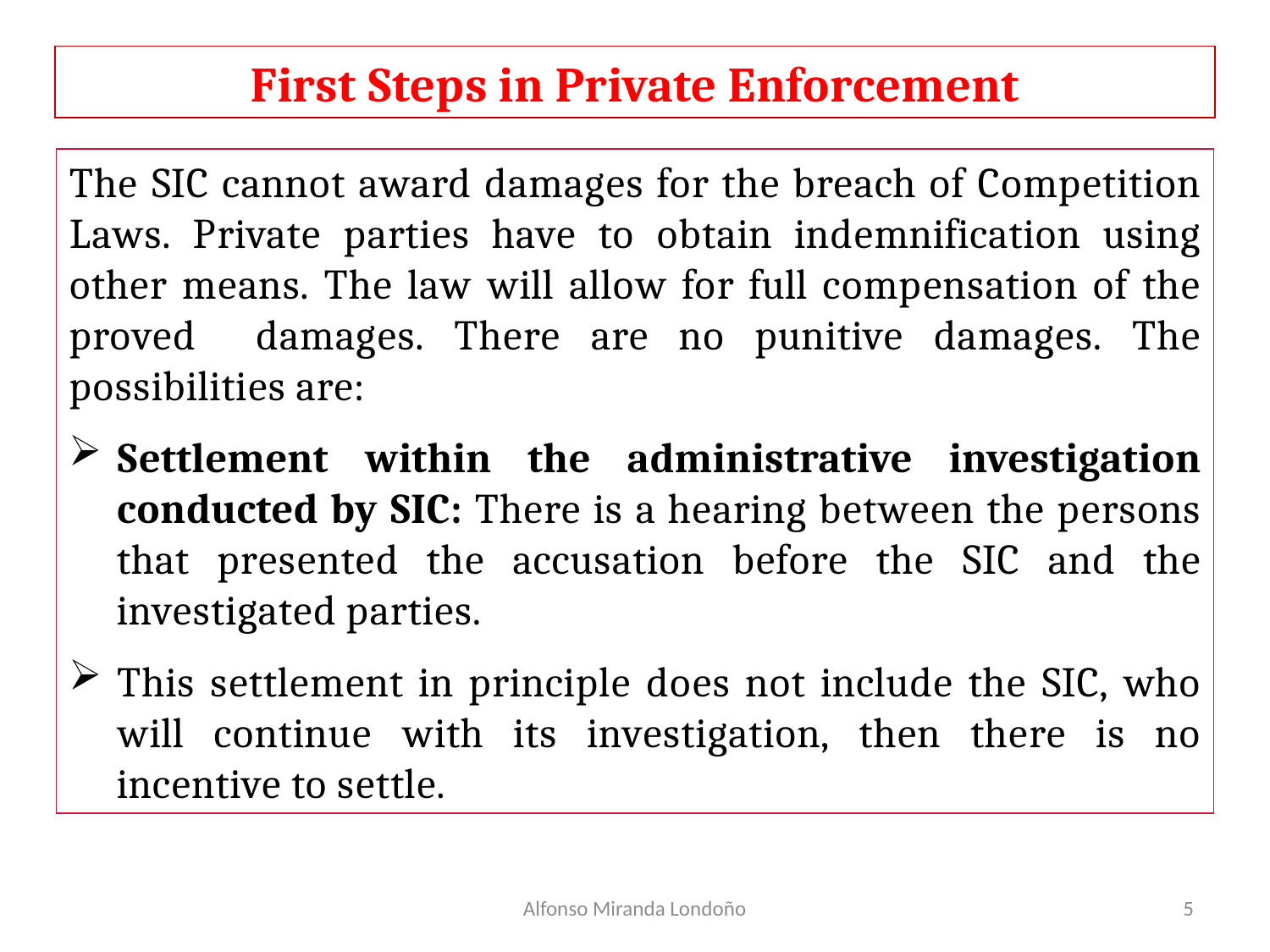

First Steps in Private Enforcement
The SIC cannot award damages for the breach of Competition Laws. Private parties have to obtain indemnification using other means. The law will allow for full compensation of the proved  damages. There are no punitive damages. The possibilities are:
Settlement within the administrative investigation conducted by SIC: There is a hearing between the persons that presented the accusation before the SIC and the investigated parties.
This settlement in principle does not include the SIC, who will continue with its investigation, then there is no incentive to settle.
Alfonso Miranda Londoño
5